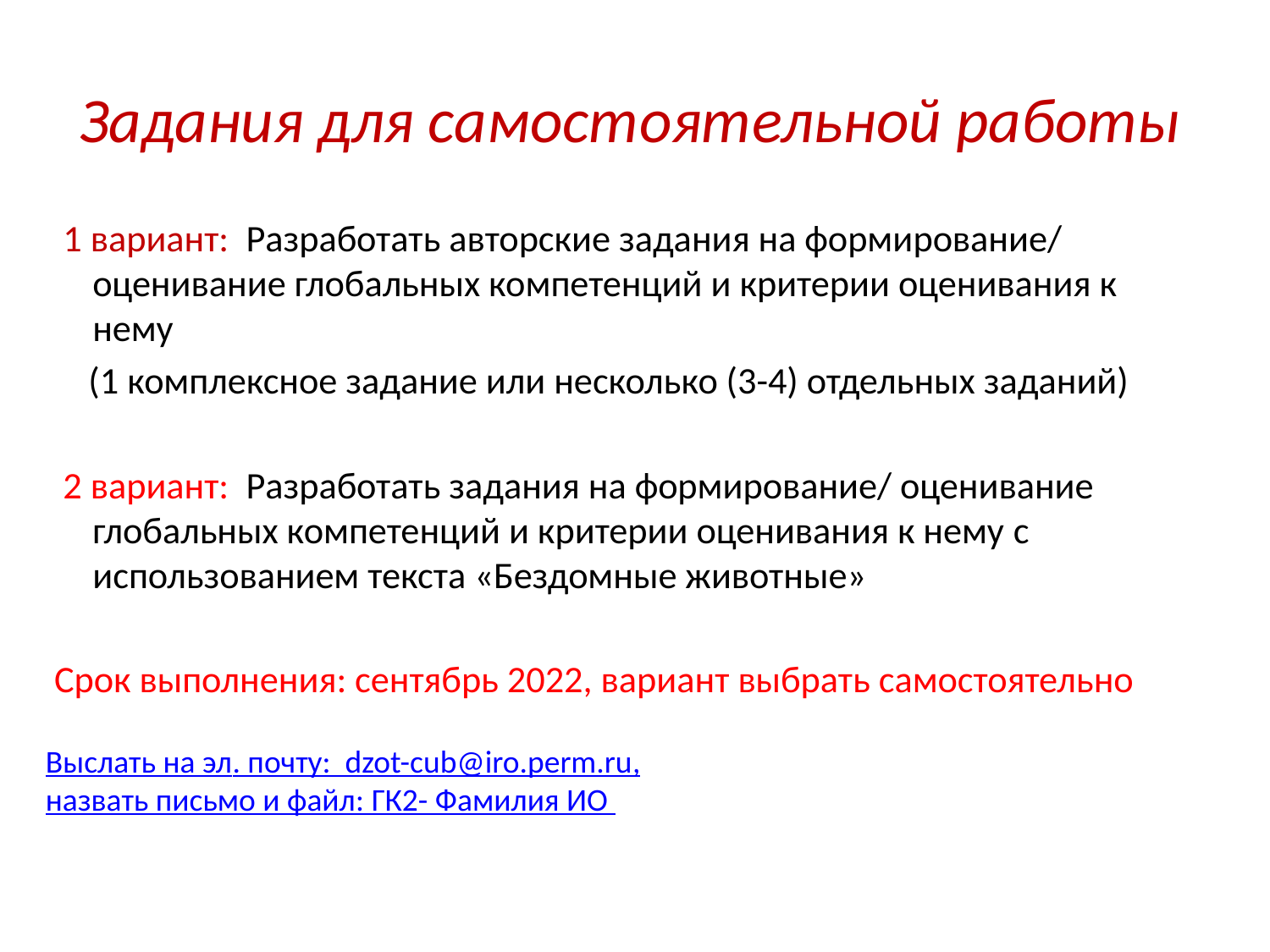

# Задания для самостоятельной работы
  1 вариант:  Разработать авторские задания на формирование/ оценивание глобальных компетенций и критерии оценивания к нему
     (1 комплексное задание или несколько (3-4) отдельных заданий)

  2 вариант:  Разработать задания на формирование/ оценивание глобальных компетенций и критерии оценивания к нему с использованием текста «Бездомные животные»

 Срок выполнения: сентябрь 2022, вариант выбрать самостоятельно

Выслать на эл. почту:  dzot-cub@iro.perm.ru,
назвать письмо и файл: ГК2- Фамилия ИО